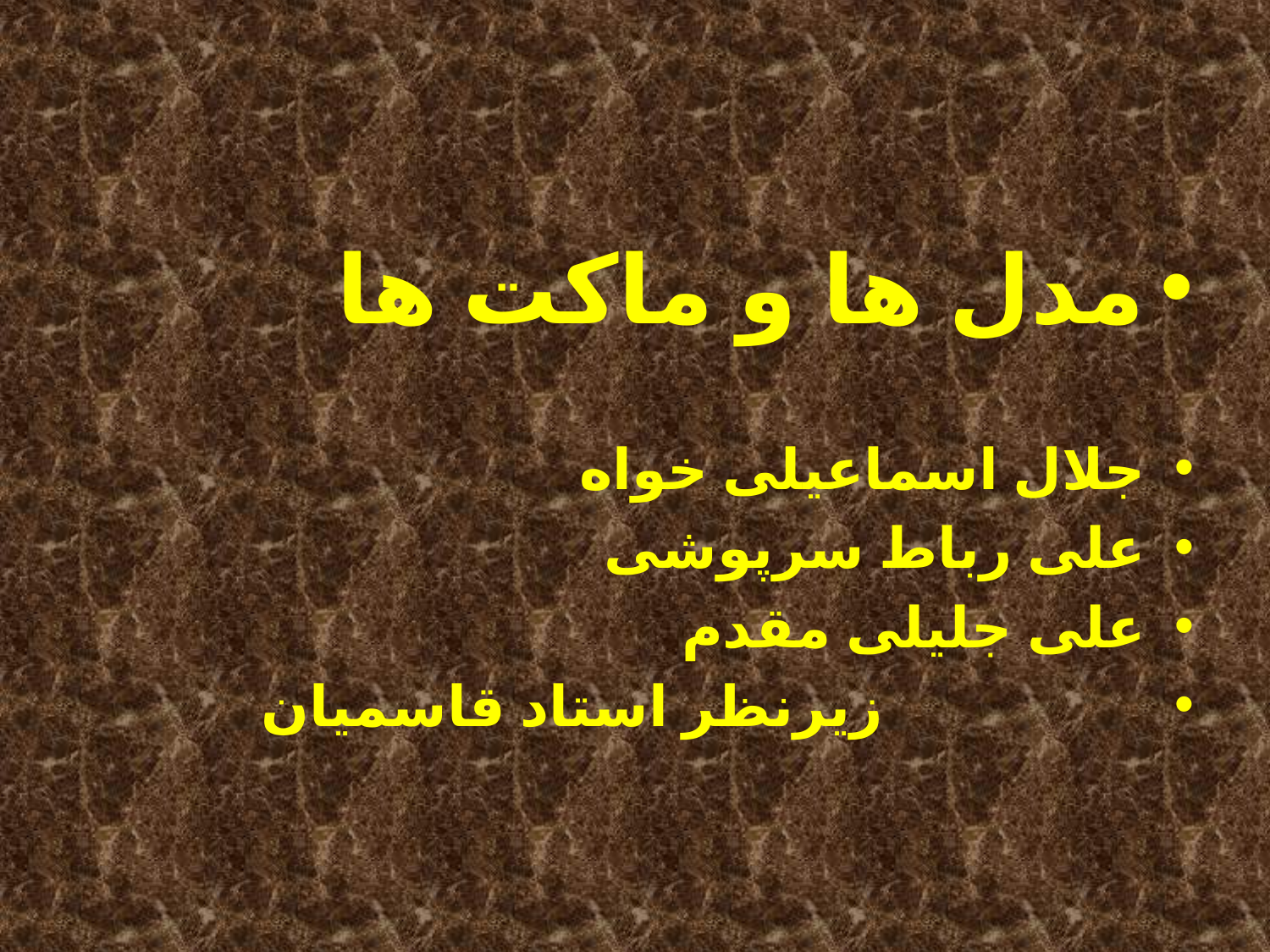

#
مدل ها و ماکت ها

جلال اسماعیلی خواه
علی رباط سرپوشی
علی جلیلی مقدم
                  زیرنظر استاد قاسمیان